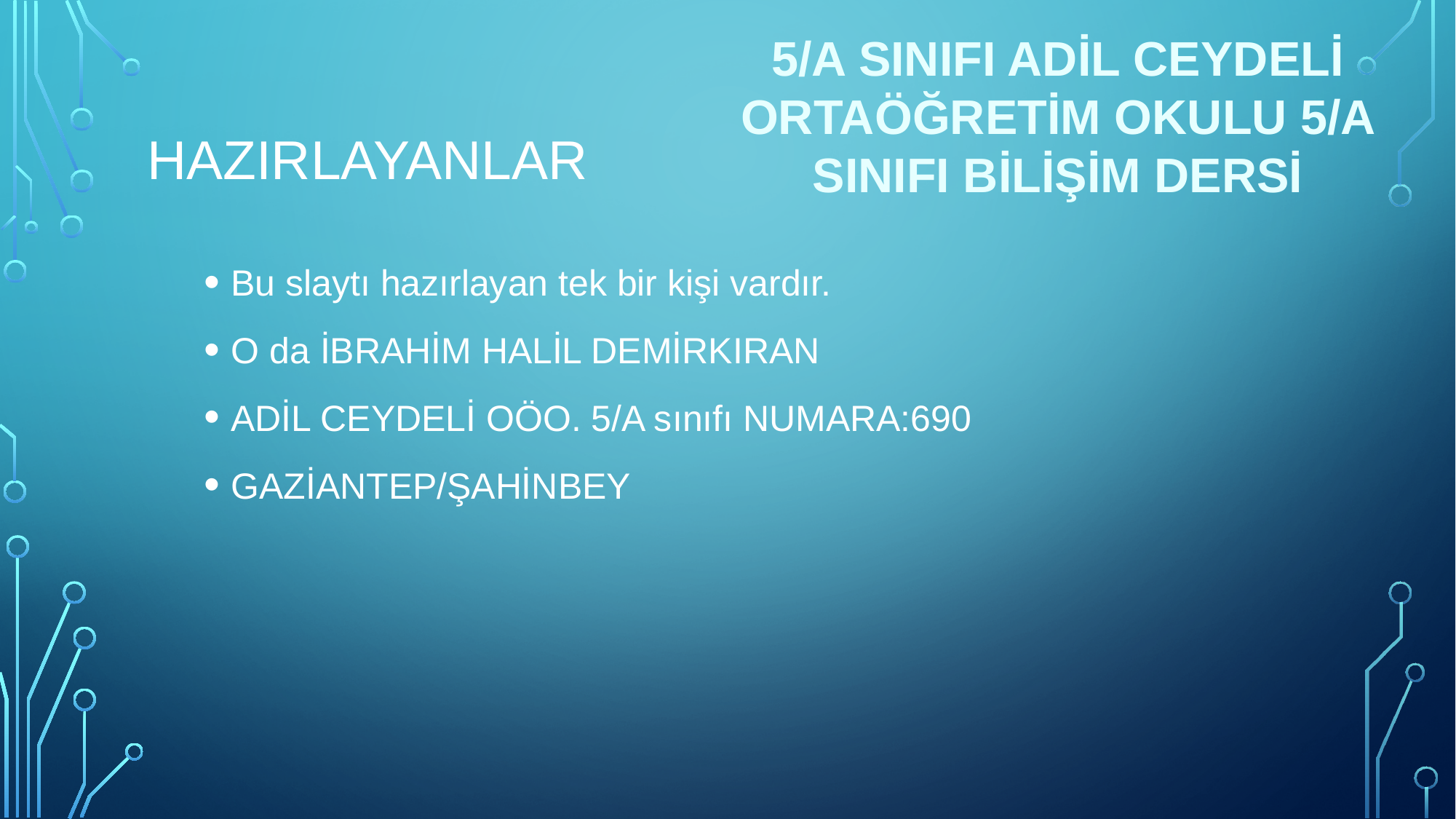

5/A SINIFI ADİL CEYDELİ ORTAÖĞRETİM OKULU 5/A SINIFI BİLİŞİM DERSİ
# HAZIRLAYANLAR
Bu slaytı hazırlayan tek bir kişi vardır.
O da İBRAHİM HALİL DEMİRKIRAN
ADİL CEYDELİ OÖO. 5/A sınıfı NUMARA:690
GAZİANTEP/ŞAHİNBEY